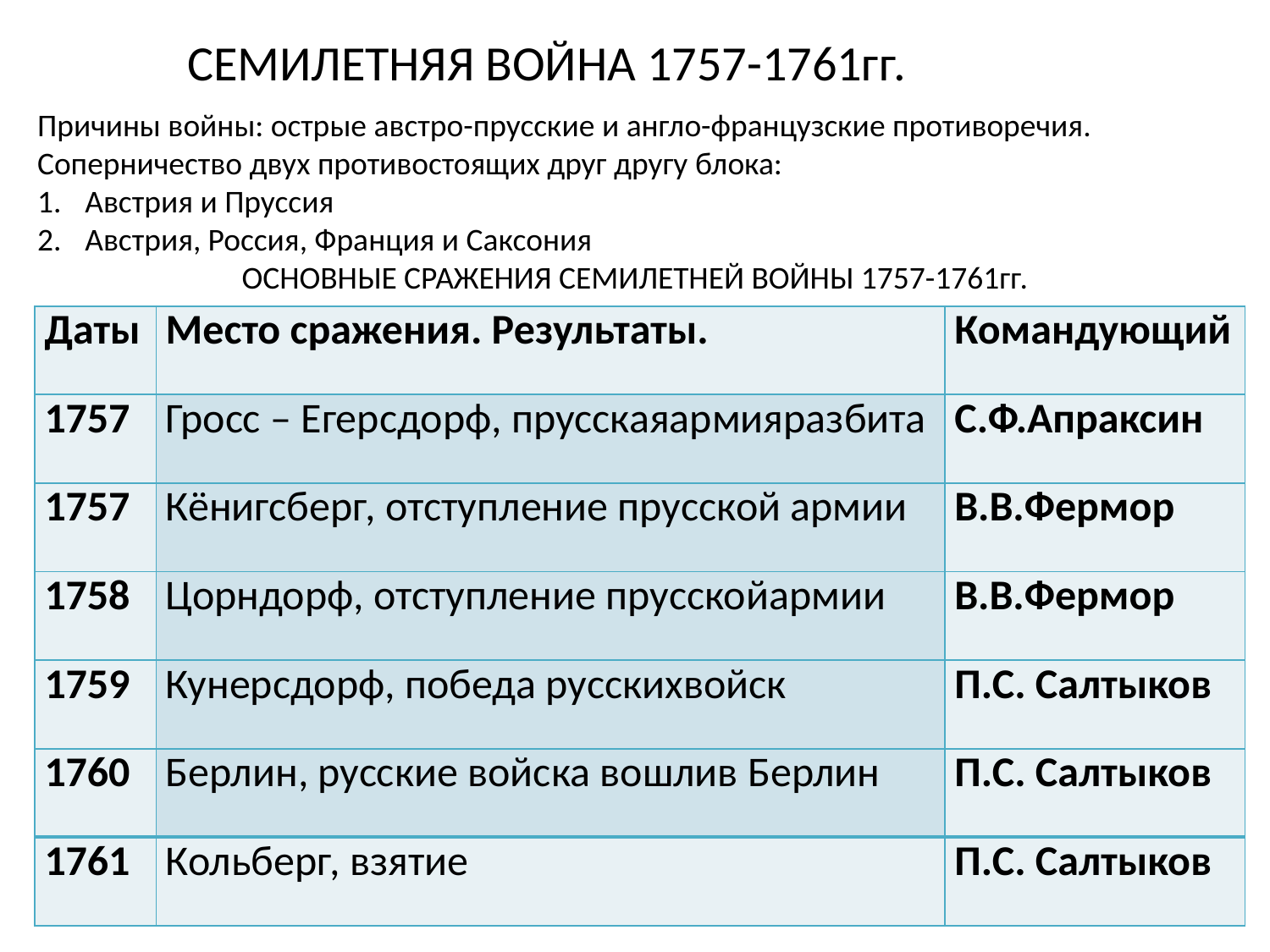

СЕМИЛЕТНЯЯ ВОЙНА 1757-1761гг.
Причины войны: острые австро-прусские и англо-французские противоречия. Соперничество двух противостоящих друг другу блока:
Австрия и Пруссия
Австрия, Россия, Франция и Саксония
ОСНОВНЫЕ СРАЖЕНИЯ СЕМИЛЕТНЕЙ ВОЙНЫ 1757-1761гг.
| Даты | Место сражения. Результаты. | Командующий |
| --- | --- | --- |
| 1757 | Гросс – Егерсдорф, прусскаяармияразбита | С.Ф.Апраксин |
| 1757 | Кёнигсберг, отступление прусской армии | В.В.Фермор |
| 1758 | Цорндорф, отступление прусскойармии | В.В.Фермор |
| 1759 | Кунерсдорф, победа русскихвойск | П.С. Салтыков |
| 1760 | Берлин, русские войска вошлив Берлин | П.С. Салтыков |
| 1761 | Кольберг, взятие | П.С. Салтыков |